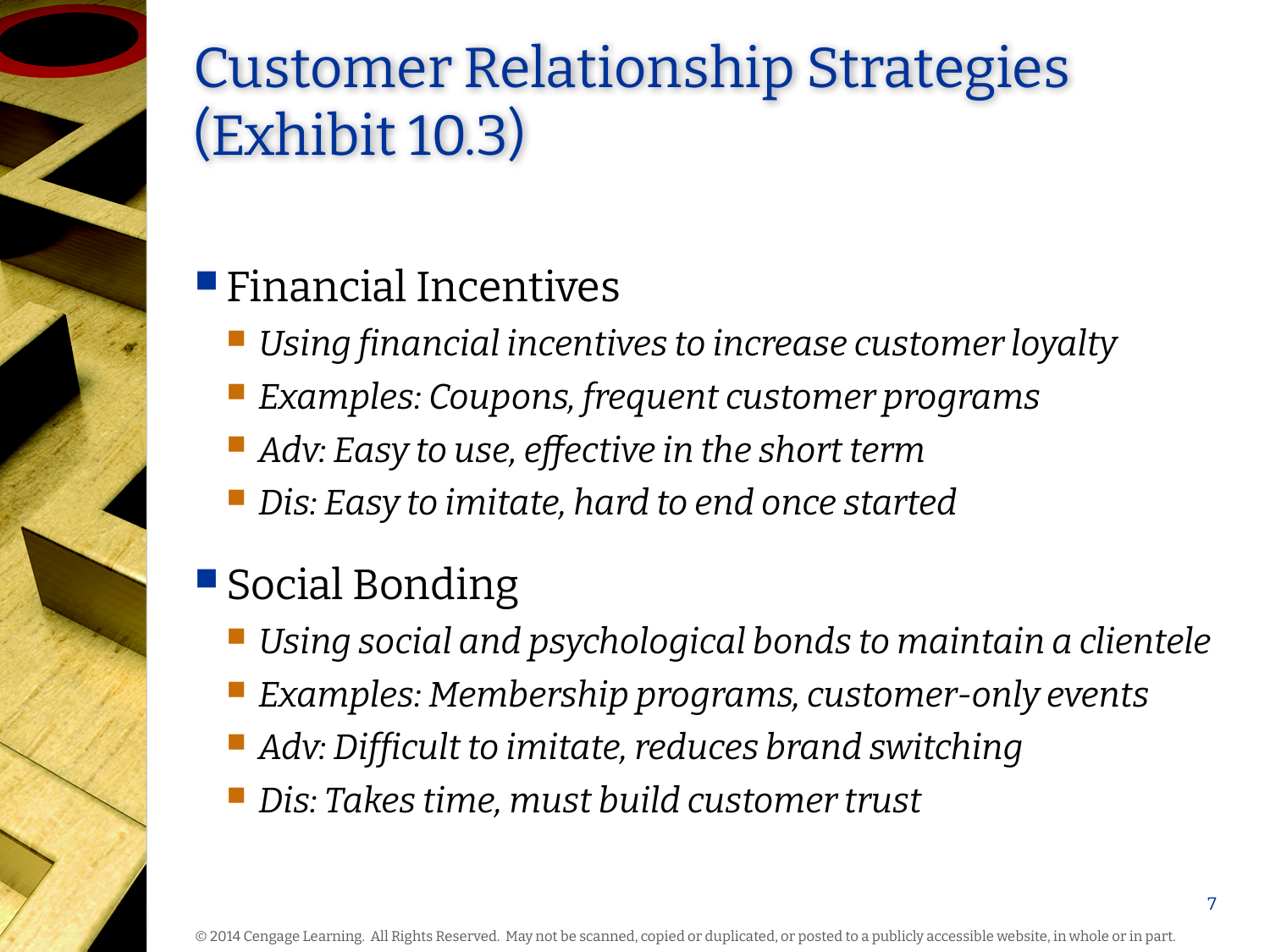

# Customer Relationship Strategies (Exhibit 10.3)

Financial Incentives
Using financial incentives to increase customer loyalty
Examples: Coupons, frequent customer programs
Adv: Easy to use, effective in the short term
Dis: Easy to imitate, hard to end once started
Social Bonding
Using social and psychological bonds to maintain a clientele
Examples: Membership programs, customer-only events
Adv: Difficult to imitate, reduces brand switching
Dis: Takes time, must build customer trust
7